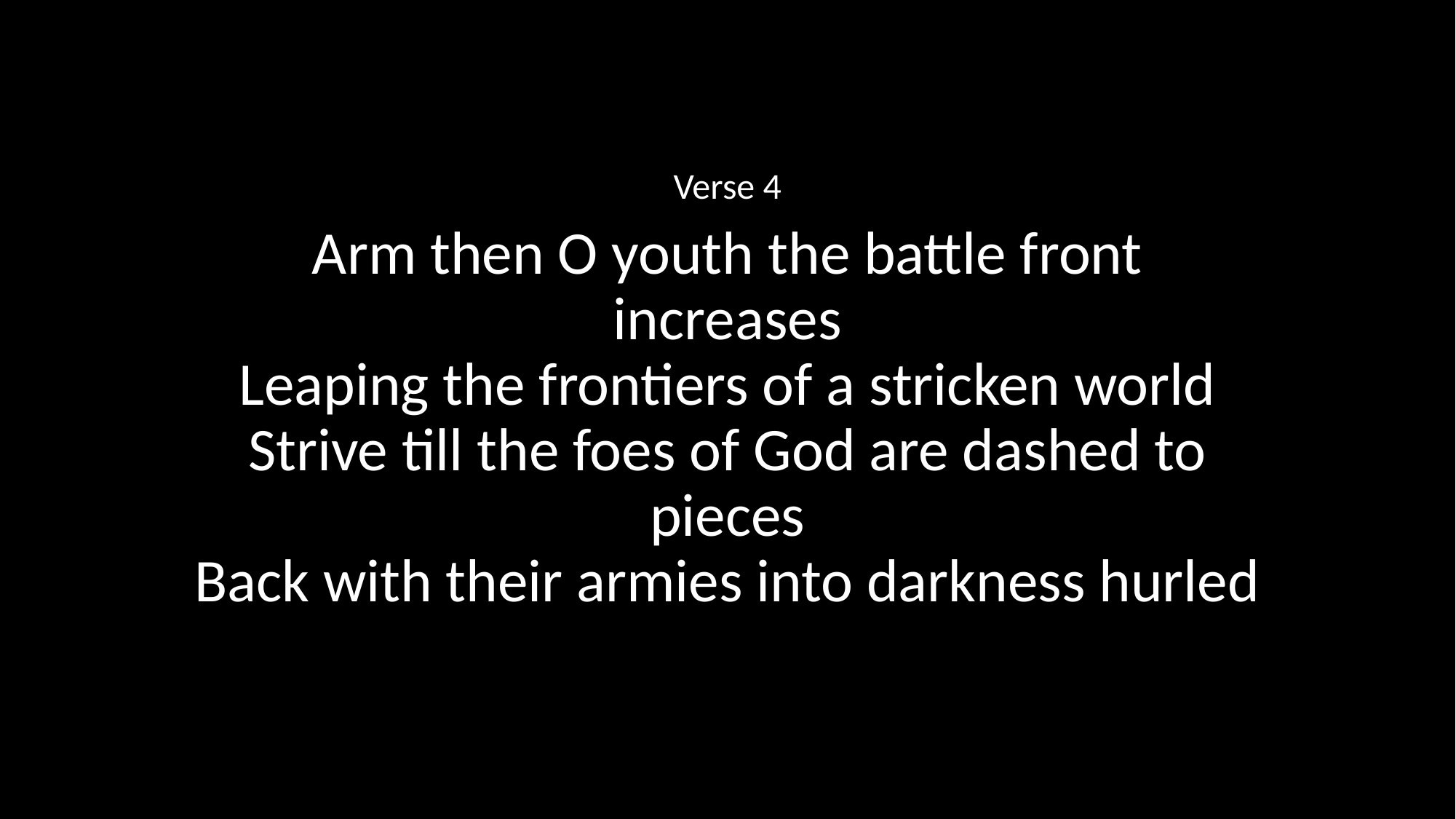

Verse 4
Arm then O youth the battle front increases
Leaping the frontiers of a stricken world
Strive till the foes of God are dashed to pieces
Back with their armies into darkness hurled